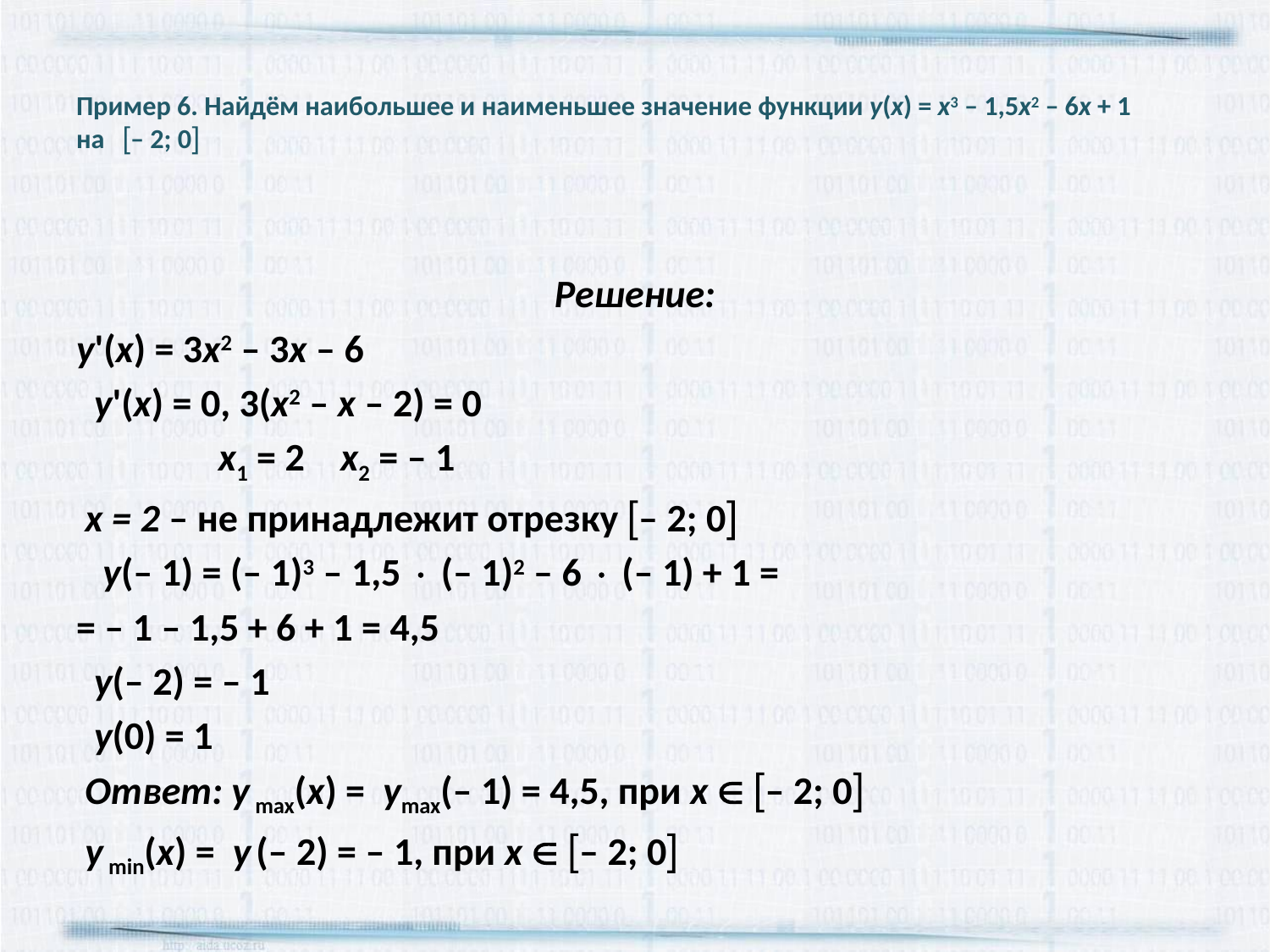

# Пример 6. Найдём наибольшее и наименьшее значение функции у(х) = х3 – 1,5х2 – 6х + 1 на   [– 2; 0]

Решение:
у'(х) = 3х2 – 3х – 6
  у'(х) = 0, 3(х2 – х – 2) = 0
                х1 = 2    х2 = – 1
 х = 2 – не принадлежит отрезку [– 2; 0]
   у(– 1) = (– 1)3 – 1,5 ⋅ (– 1)2 – 6 ⋅ (– 1) + 1 =
= – 1 – 1,5 + 6 + 1 = 4,5
  у(– 2) = – 1
  у(0) = 1
 Ответ: у max(х) =  уmax(– 1) = 4,5, при х ∈ [– 2; 0]
 у min(х) =  у (– 2) = – 1, при х ∈ [– 2; 0]